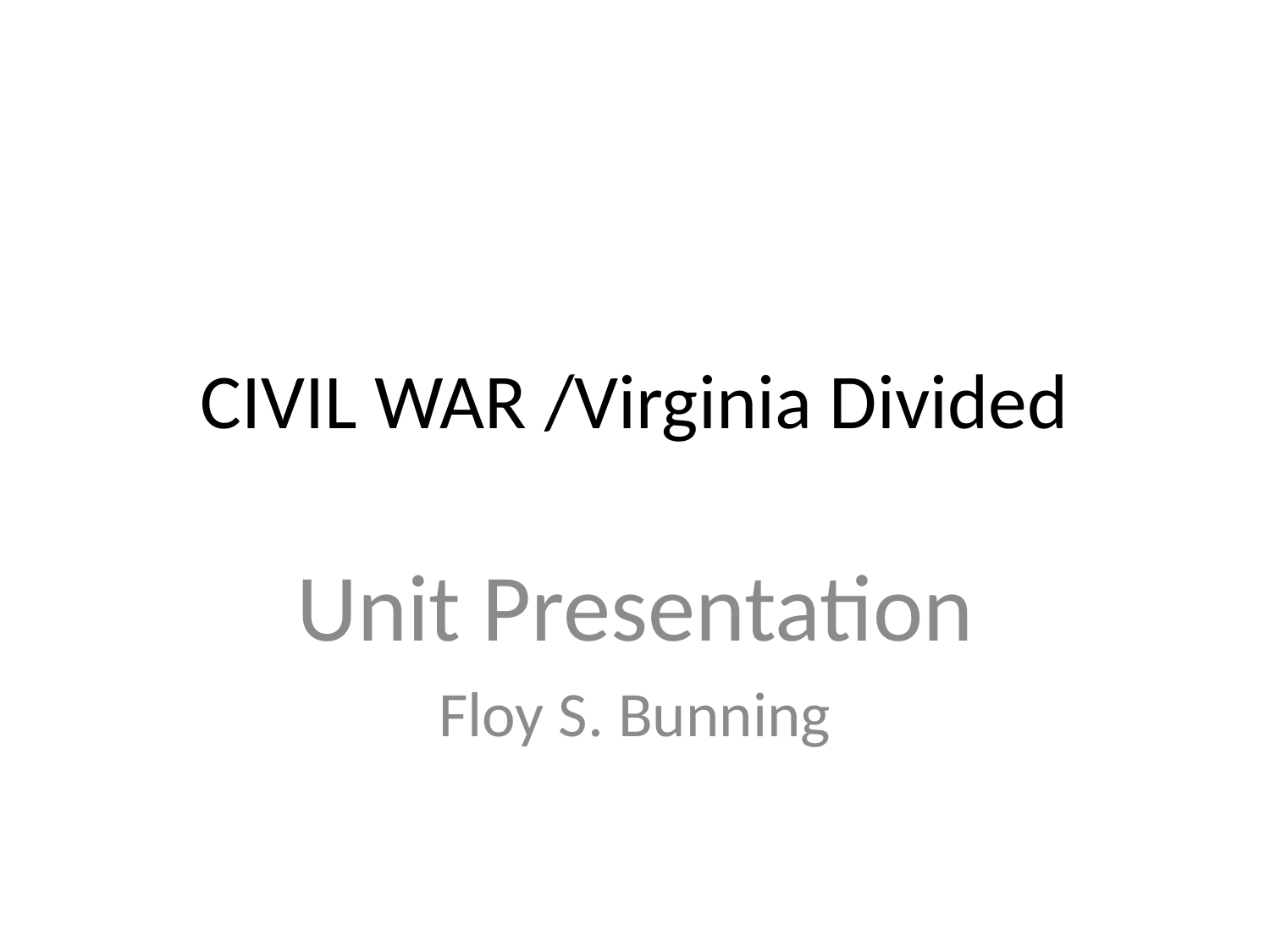

# CIVIL WAR /Virginia Divided
Unit Presentation
Floy S. Bunning